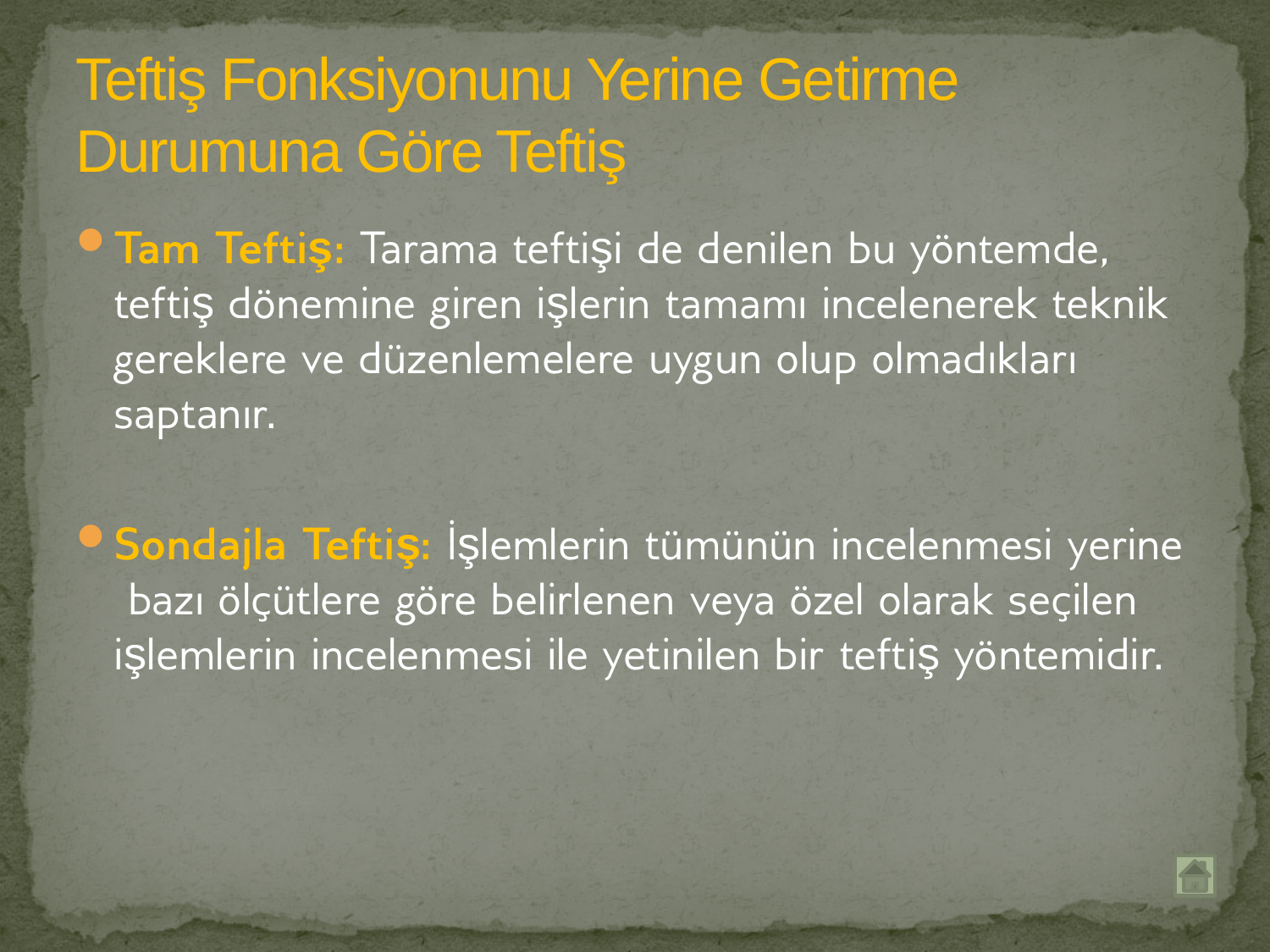

# Teftiş Fonksiyonunu Yerine Getirme Durumuna Göre Teftiş
Tam Teftiş: Tarama teftişi de denilen bu yöntemde, teftiş dönemine giren işlerin tamamı incelenerek teknik gereklere ve düzenlemelere uygun olup olmadıkları saptanır.

Sondajla Teftiş: İşlemlerin tümünün incelenmesi yerine  bazı ölçütlere göre belirlenen veya özel olarak seçilen işlemlerin incelenmesi ile yetinilen bir teftiş yöntemidir.